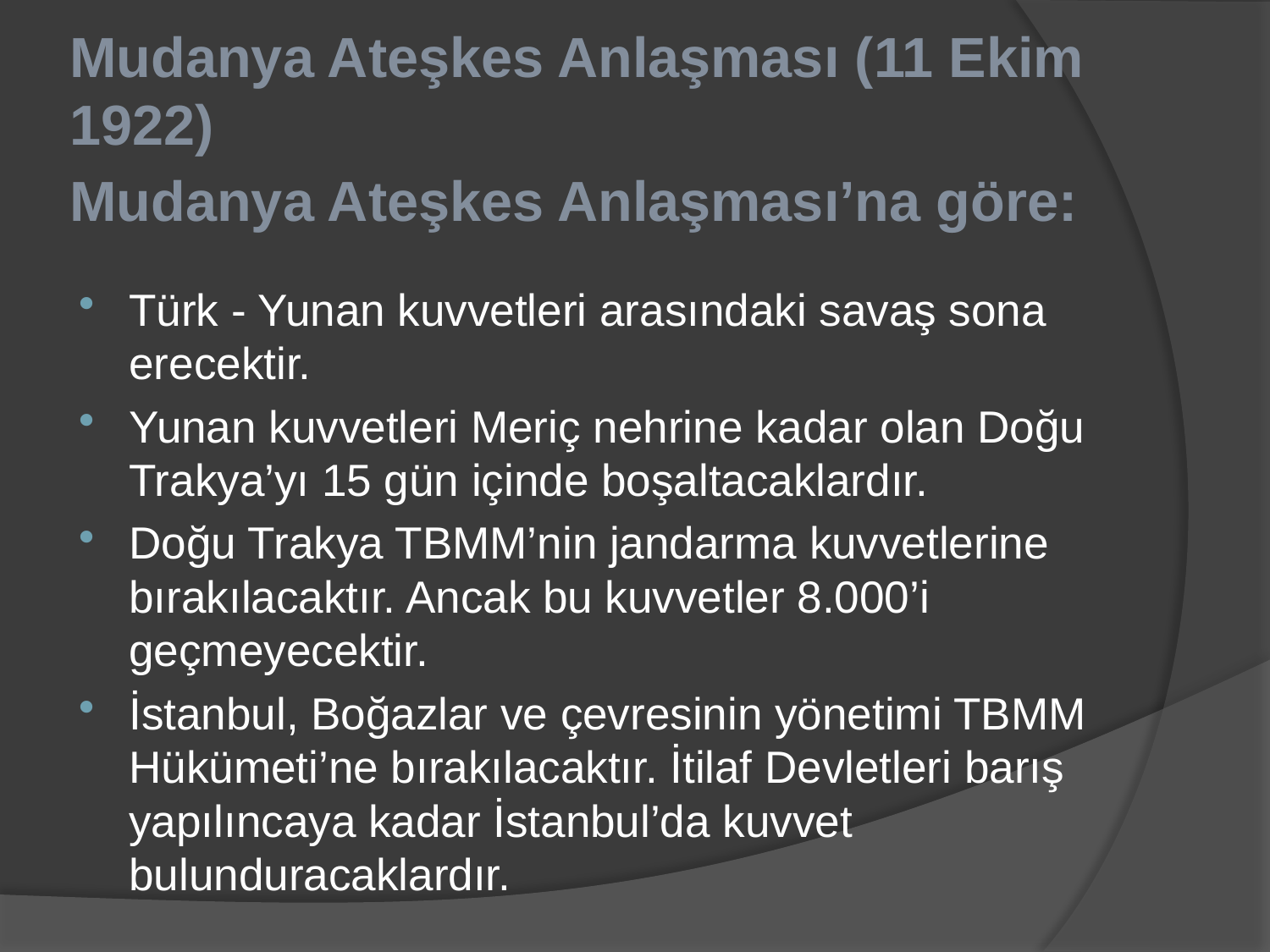

Mudanya Ateşkes Anlaşması (11 Ekim 1922)
# Mudanya Ateşkes Anlaşması’na göre:
Türk - Yunan kuvvetleri arasındaki savaş sona erecektir.
Yunan kuvvetleri Meriç nehrine kadar olan Doğu Trakya’yı 15 gün içinde boşaltacaklardır.
Doğu Trakya TBMM’nin jandarma kuvvetlerine bırakılacaktır. Ancak bu kuvvetler 8.000’i geçmeyecektir.
İstanbul, Boğazlar ve çevresinin yönetimi TBMM Hükümeti’ne bırakılacaktır. İtilaf Devletleri barış yapılıncaya kadar İstanbul’da kuvvet bulunduracaklardır.